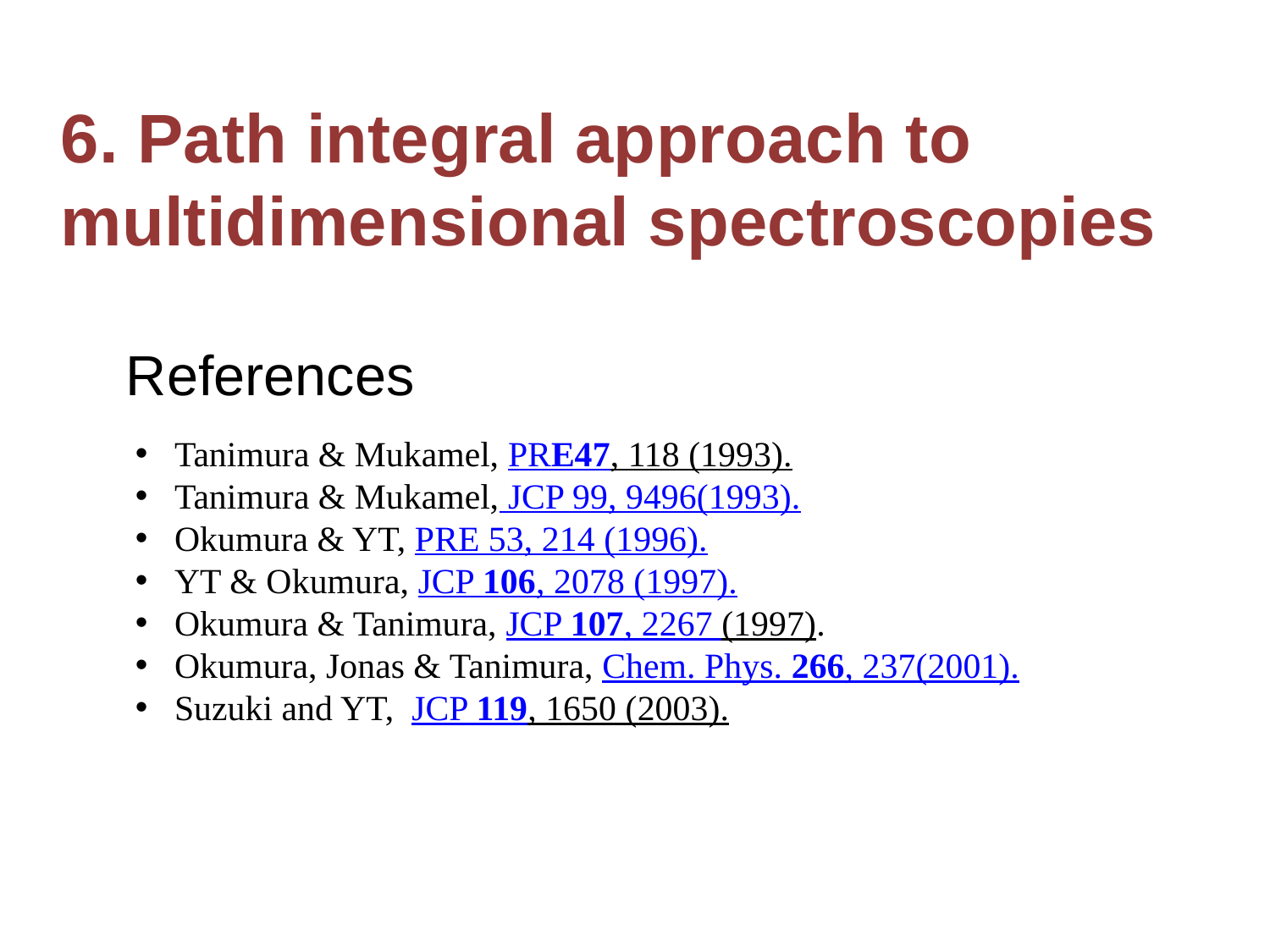

# 6. Path integral approach to multidimensional spectroscopies
References
 Tanimura & Mukamel, PRE47, 118 (1993).
 Tanimura & Mukamel, JCP 99, 9496(1993).
 Okumura & YT, PRE 53, 214 (1996).
 YT & Okumura, JCP 106, 2078 (1997).
 Okumura & Tanimura, JCP 107, 2267 (1997).
 Okumura, Jonas & Tanimura, Chem. Phys. 266, 237(2001).
 Suzuki and YT,  JCP 119, 1650 (2003).